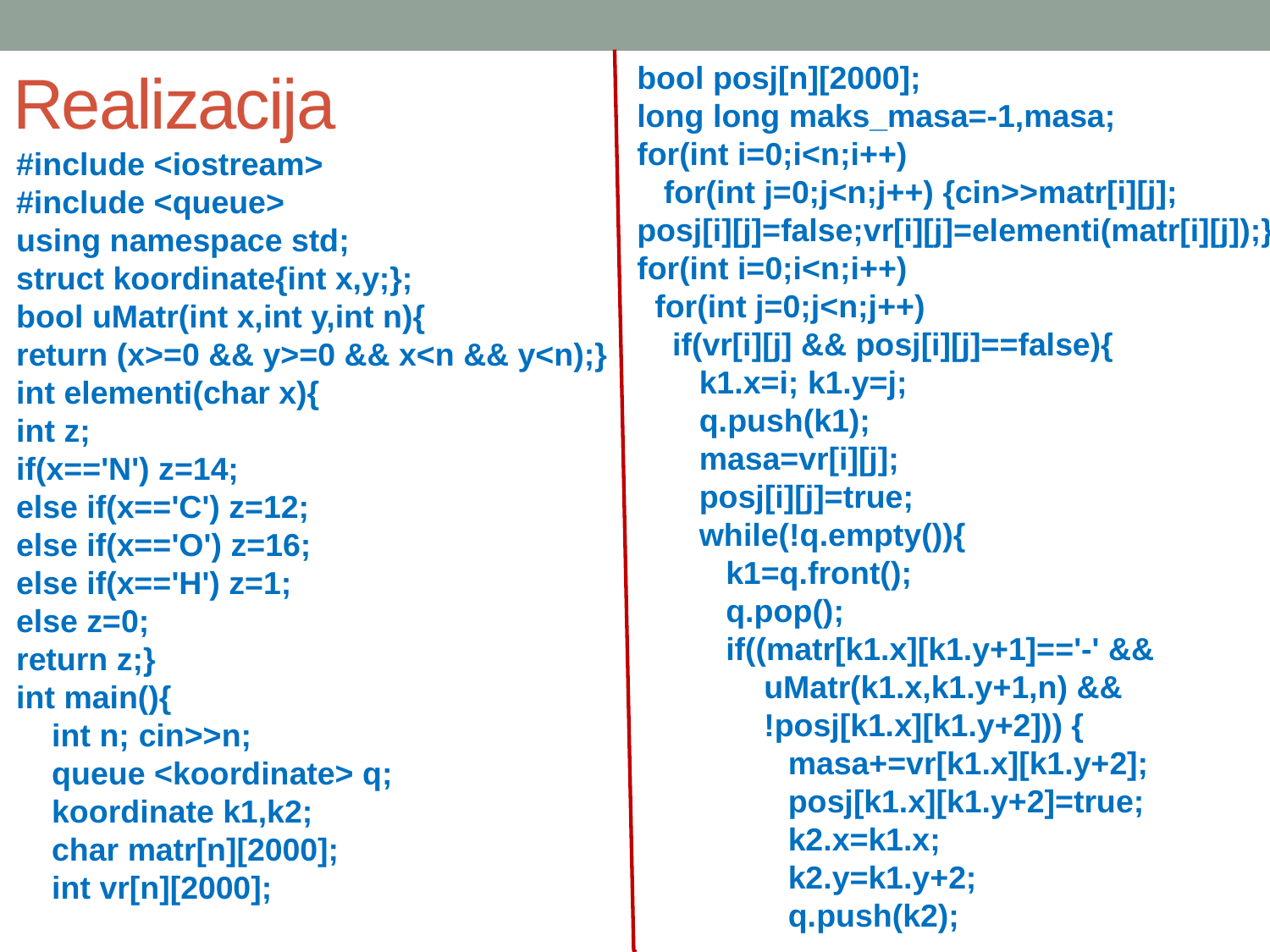

# Realizacija

bool posj[n][2000];
long long maks_masa=-1,masa;
for(int i=0;i<n;i++)
   for(int j=0;j<n;j++) {cin>>matr[i][j];
posj[i][j]=false;vr[i][j]=elementi(matr[i][j]);}
for(int i=0;i<n;i++)
  for(int j=0;j<n;j++)
    if(vr[i][j] && posj[i][j]==false){
       k1.x=i; k1.y=j;
       q.push(k1);
       masa=vr[i][j];
       posj[i][j]=true;
       while(!q.empty()){
          k1=q.front();
          q.pop();
          if((matr[k1.x][k1.y+1]=='-' &&
	uMatr(k1.x,k1.y+1,n) &&
	!posj[k1.x][k1.y+2])) {
                 masa+=vr[k1.x][k1.y+2];
                 posj[k1.x][k1.y+2]=true;
                 k2.x=k1.x;
                 k2.y=k1.y+2;
                 q.push(k2);
#include <iostream>
#include <queue>
using namespace std;
struct koordinate{int x,y;};
bool uMatr(int x,int y,int n){
return (x>=0 && y>=0 && x<n && y<n);}
int elementi(char x){
int z;
if(x=='N') z=14;
else if(x=='C') z=12;
else if(x=='O') z=16;
else if(x=='H') z=1;
else z=0;
return z;}
int main(){
    int n; cin>>n;
    queue <koordinate> q;
    koordinate k1,k2;
    char matr[n][2000];
    int vr[n][2000];